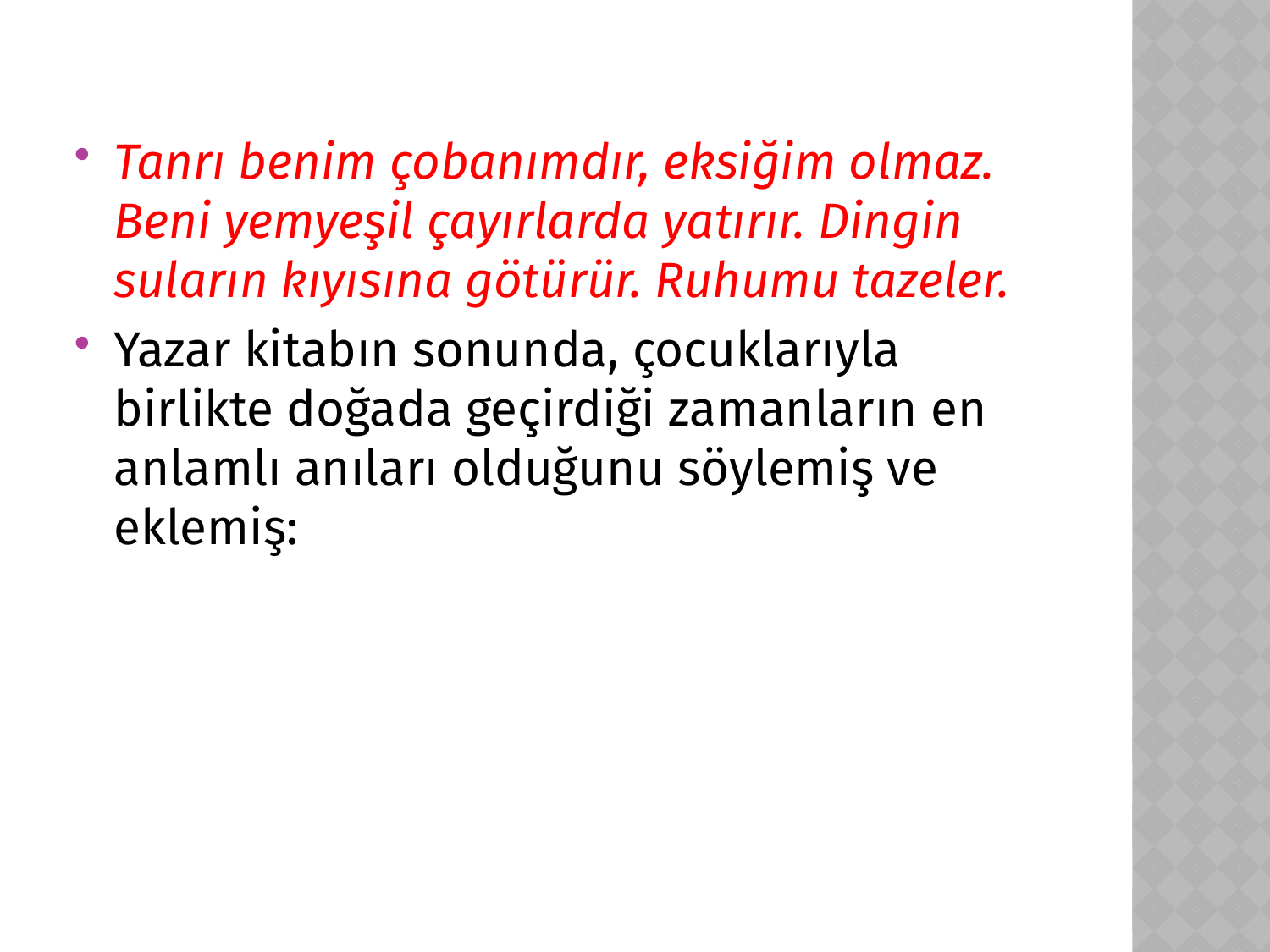

Tanrı benim çobanımdır, eksiğim olmaz. Beni yemyeşil çayırlarda yatırır. Dingin suların kıyısına götürür. Ruhumu tazeler.
Yazar kitabın sonunda, çocuklarıyla birlikte doğada geçirdiği zamanların en anlamlı anıları olduğunu söylemiş ve eklemiş: